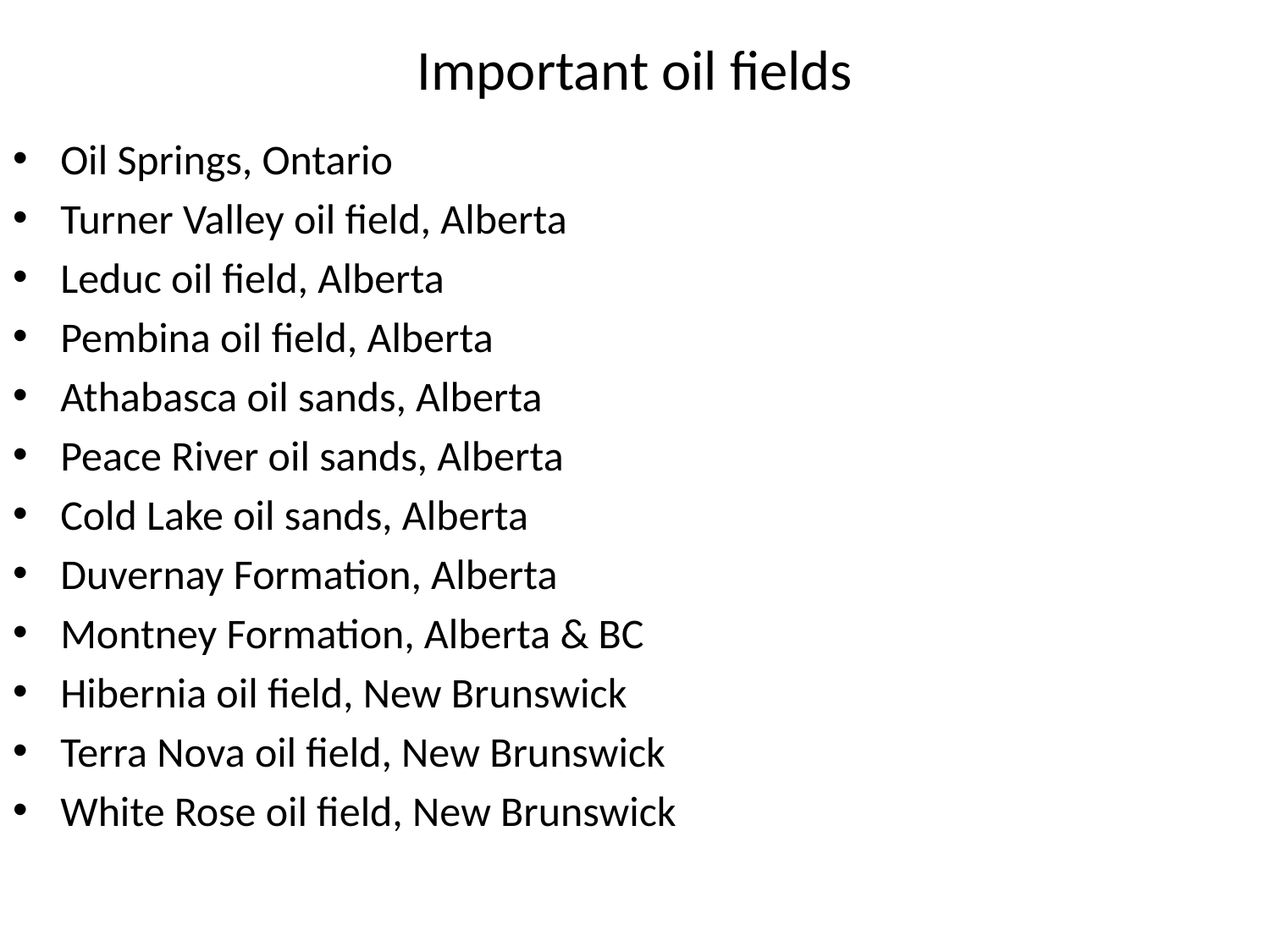

# Important oil fields
Oil Springs, Ontario
Turner Valley oil field, Alberta
Leduc oil field, Alberta
Pembina oil field, Alberta
Athabasca oil sands, Alberta
Peace River oil sands, Alberta
Cold Lake oil sands, Alberta
Duvernay Formation, Alberta
Montney Formation, Alberta & BC
Hibernia oil field, New Brunswick
Terra Nova oil field, New Brunswick
White Rose oil field, New Brunswick